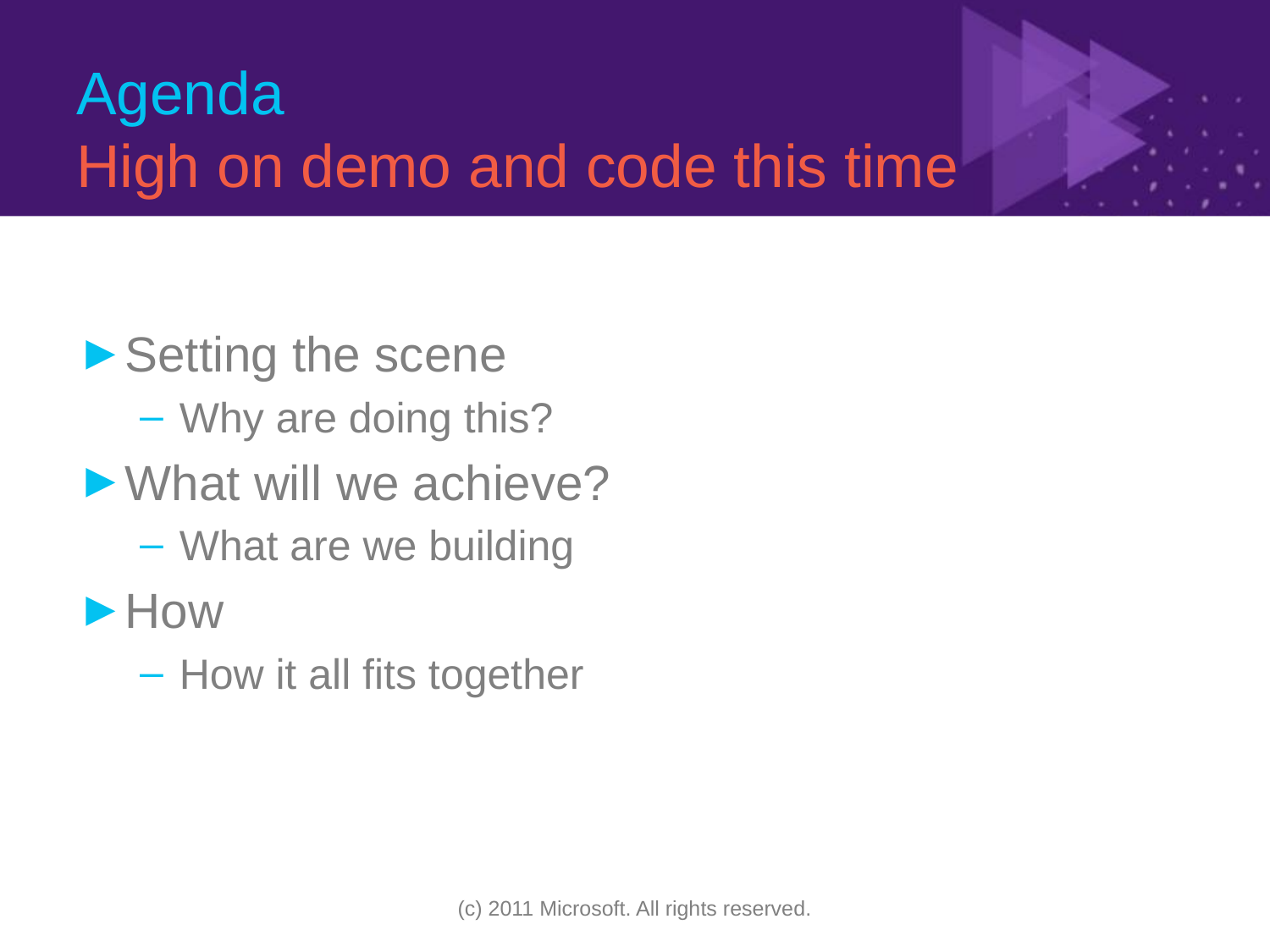

# Agenda High on demo and code this time
Setting the scene
Why are doing this?
What will we achieve?
What are we building
How
How it all fits together
(c) 2011 Microsoft. All rights reserved.